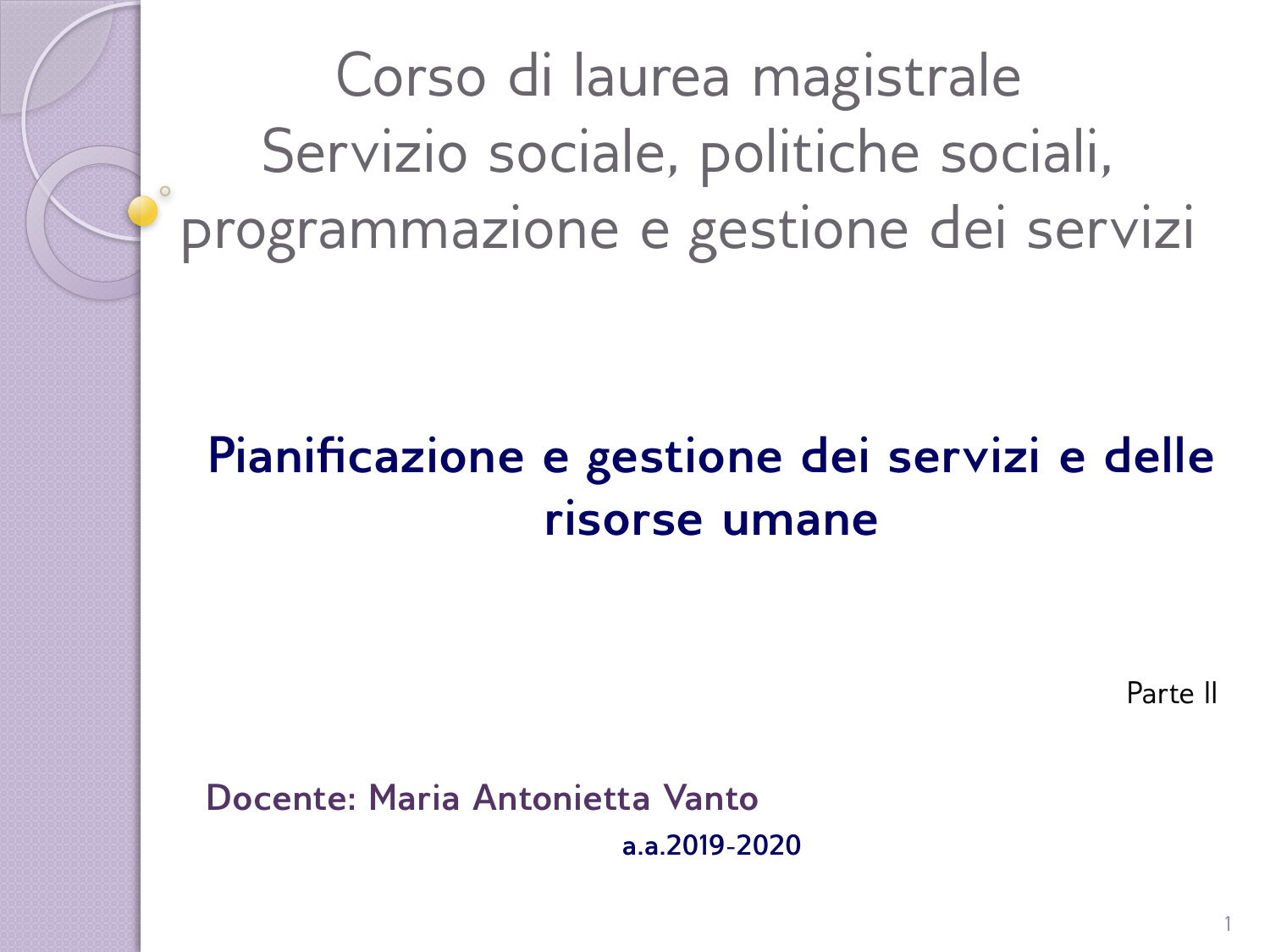

# Corso di laurea magistrale Servizio sociale, politiche sociali, programmazione e gestione dei servizi

Pianificazione e gestione dei servizi e delle risorse umane

Parte II

Docente: Maria Antonietta Vanto
a.a.2019-2020
1